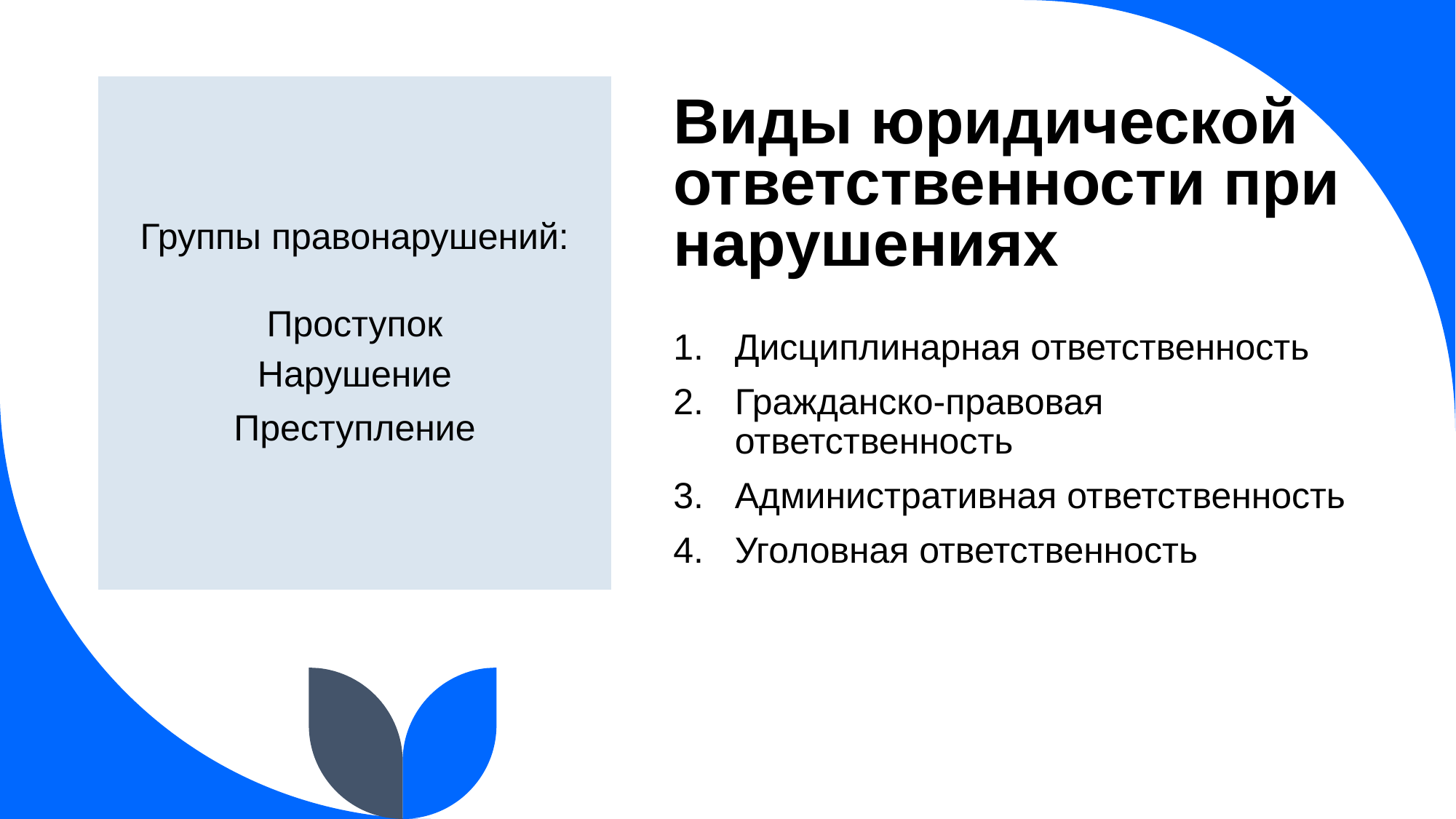

# Виды юридической ответственности при нарушениях
Группы правонарушений:
Проступок
Нарушение
Преступление
Дисциплинарная ответственность
Гражданско-правовая ответственность
Административная ответственность
Уголовная ответственность